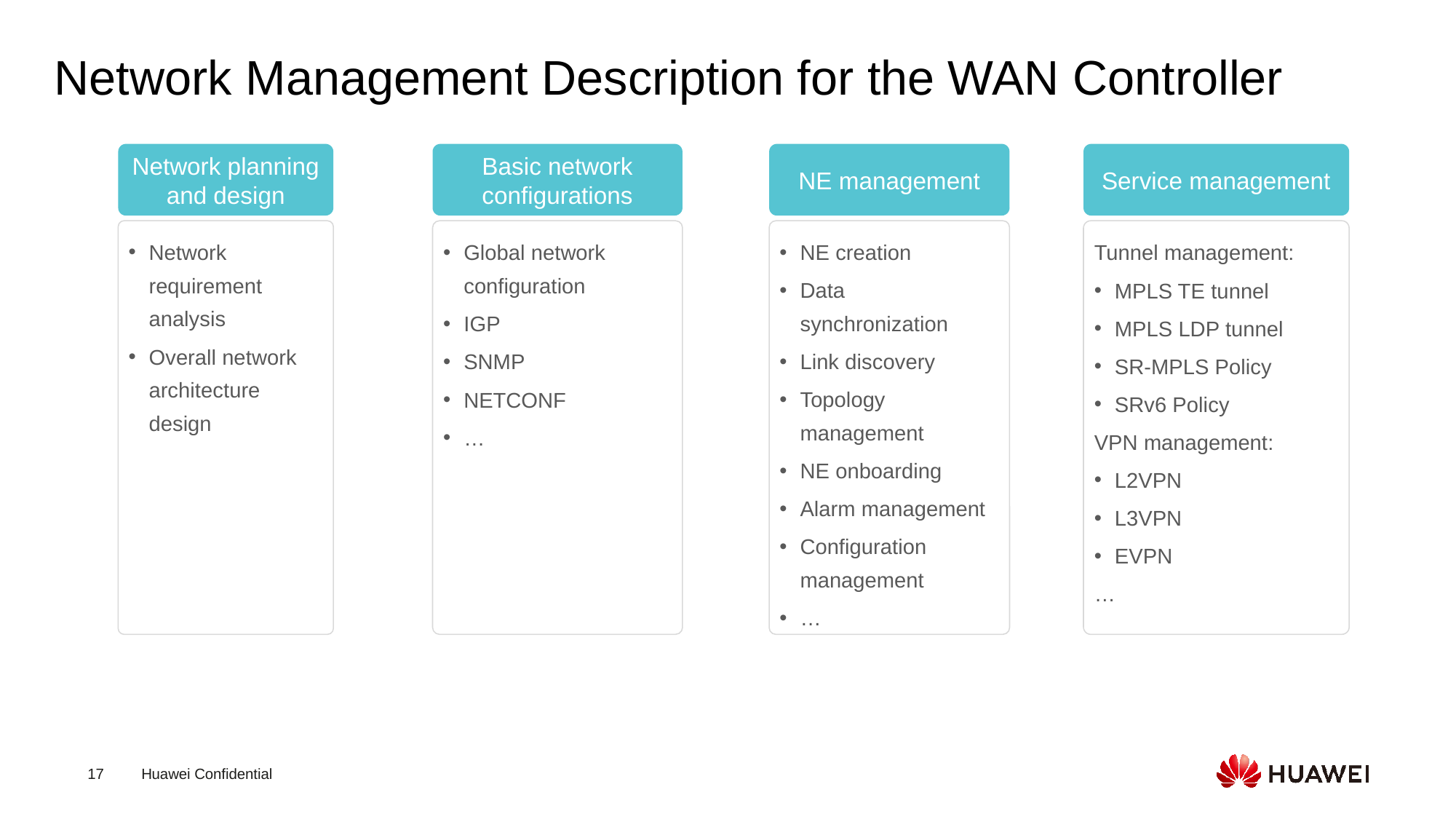

# Network Management Description for the WAN Controller
Network planning and design
Basic network configurations
NE management
Service management
Tunnel management:
MPLS TE tunnel
MPLS LDP tunnel
SR-MPLS Policy
SRv6 Policy
VPN management:
L2VPN
L3VPN
EVPN
…
Network requirement analysis
Overall network architecture design
Global network configuration
IGP
SNMP
NETCONF
…
NE creation
Data synchronization
Link discovery
Topology management
NE onboarding
Alarm management
Configuration management
…